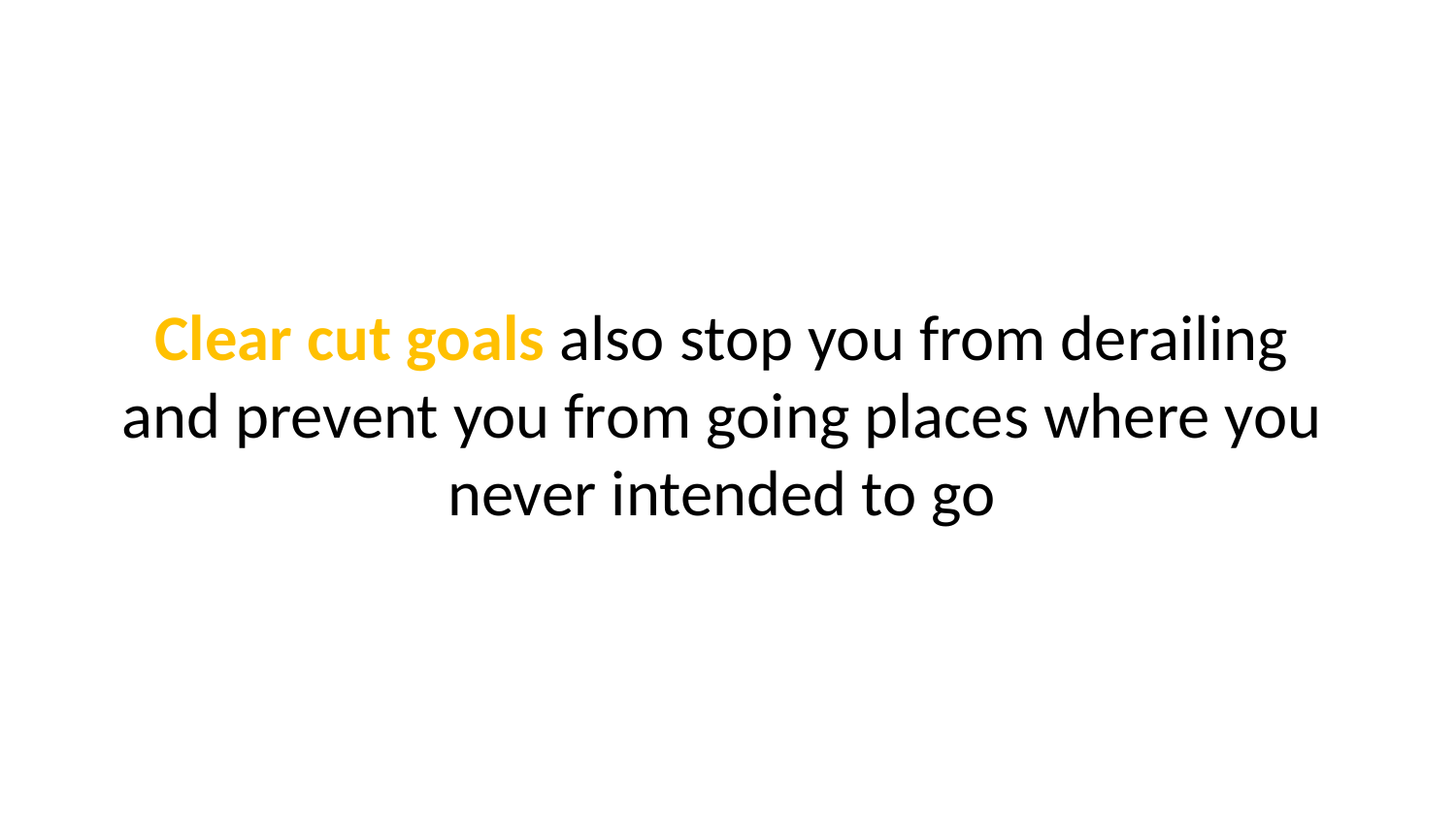

Clear cut goals also stop you from derailing and prevent you from going places where you never intended to go